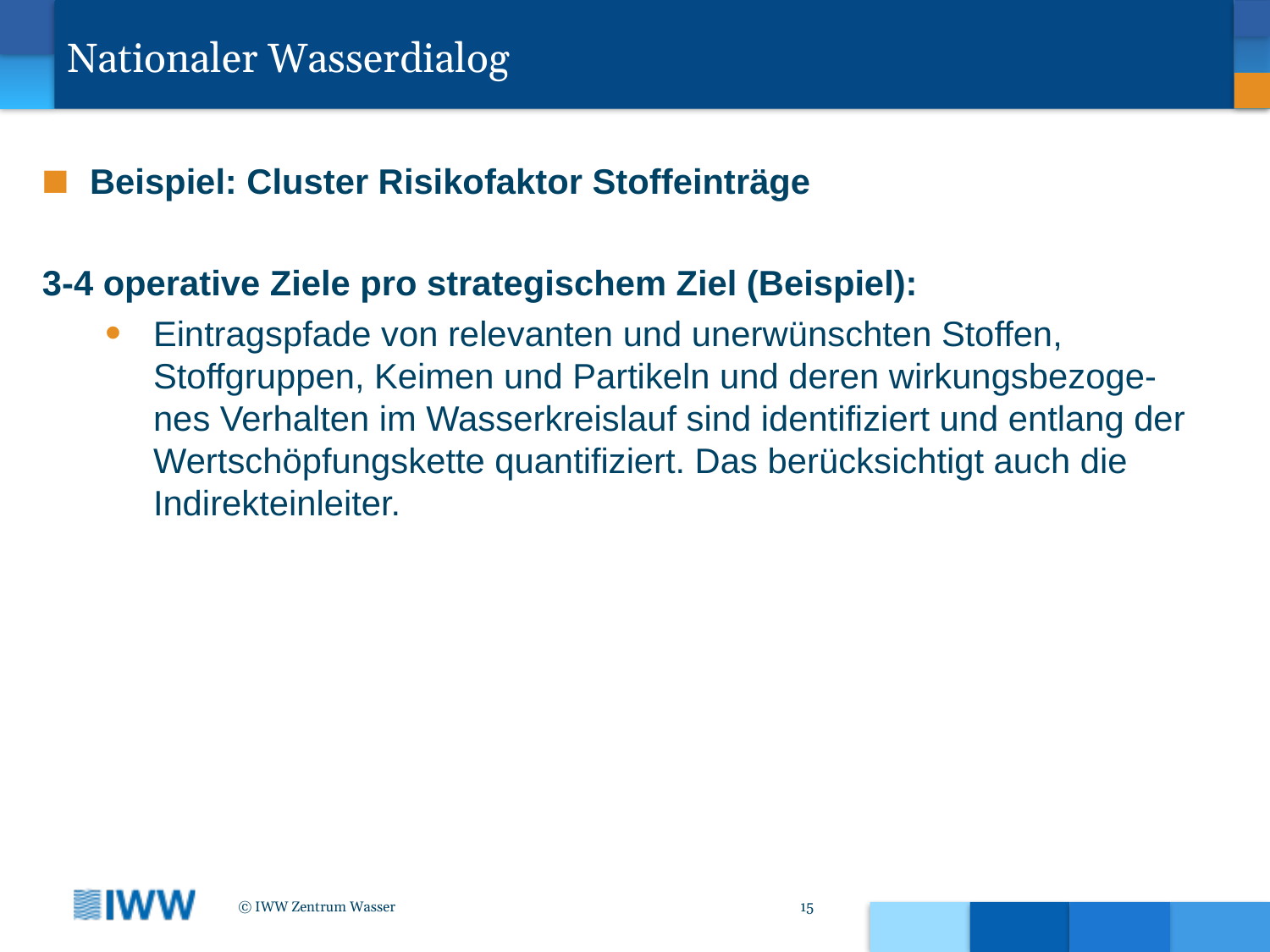

Nationaler Wasserdialog
Beispiel: Cluster Risikofaktor Stoffeinträge

3-4 operative Ziele pro strategischem Ziel (Beispiel):
Eintragspfade von relevanten und unerwünschten Stoffen, Stoffgruppen, Keimen und Partikeln und deren wirkungsbezoge-nes Verhalten im Wasserkreislauf sind identifiziert und entlang der Wertschöpfungskette quantifiziert. Das berücksichtigt auch die Indirekteinleiter.